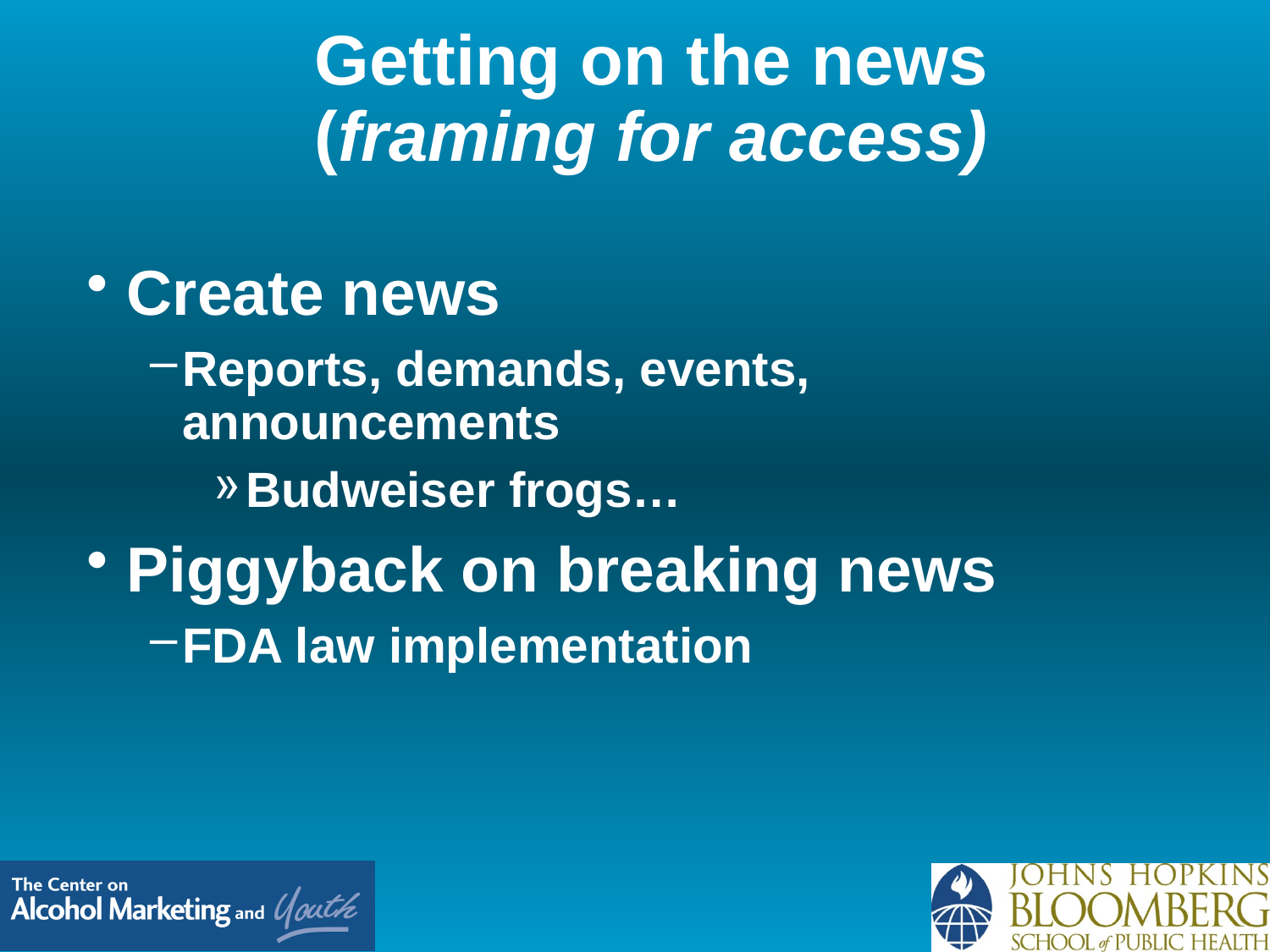

# Getting on the news (framing for access)
Create news
Reports, demands, events, announcements
Budweiser frogs…
Piggyback on breaking news
FDA law implementation